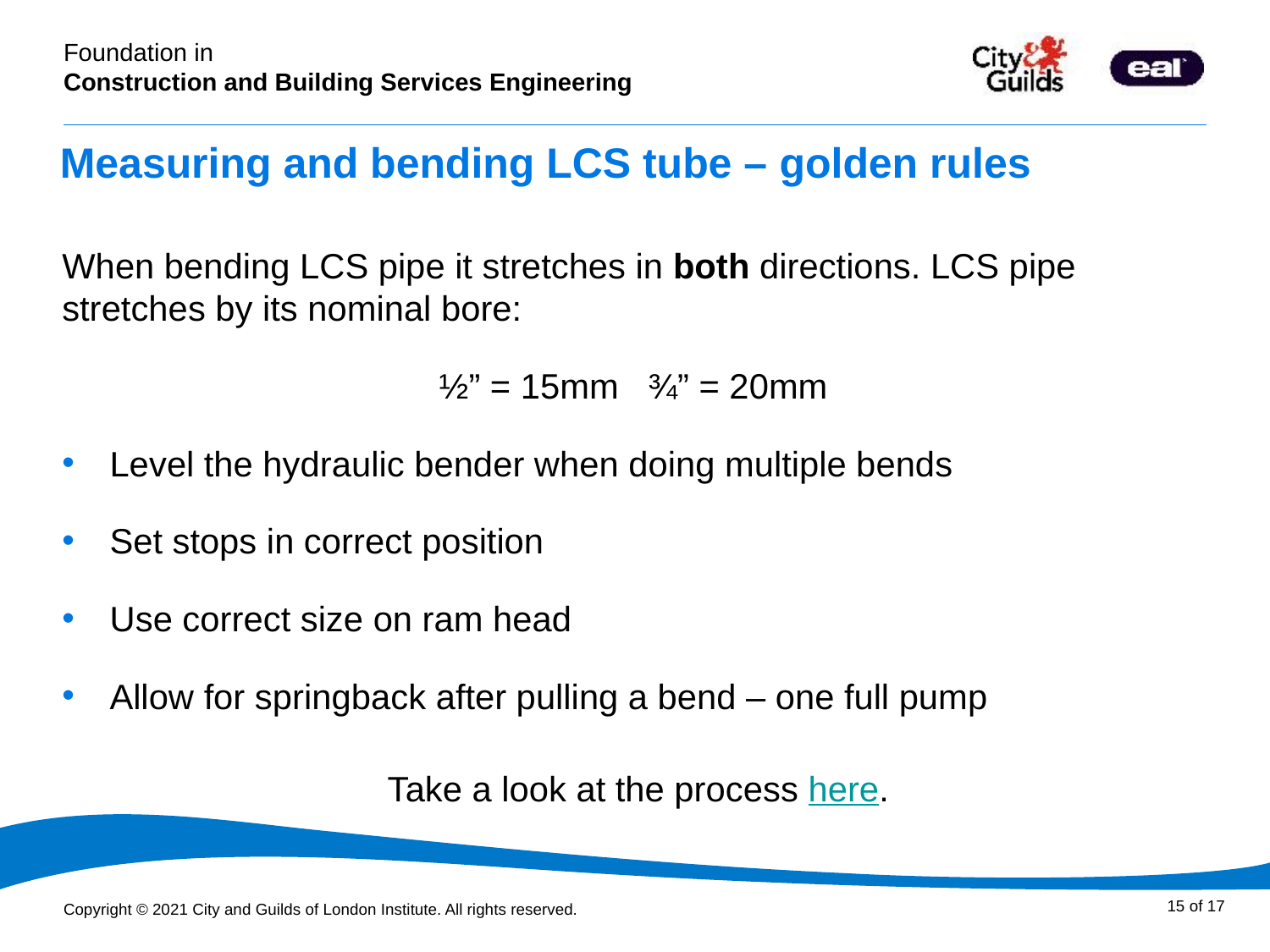

# Measuring and bending LCS tube – golden rules

When bending LCS pipe it stretches in both directions. LCS pipe stretches by its nominal bore:
½” = 15mm   ¾” = 20mm
Level the hydraulic bender when doing multiple bends
Set stops in correct position
Use correct size on ram head
Allow for springback after pulling a bend – one full pump

Take a look at the process here.